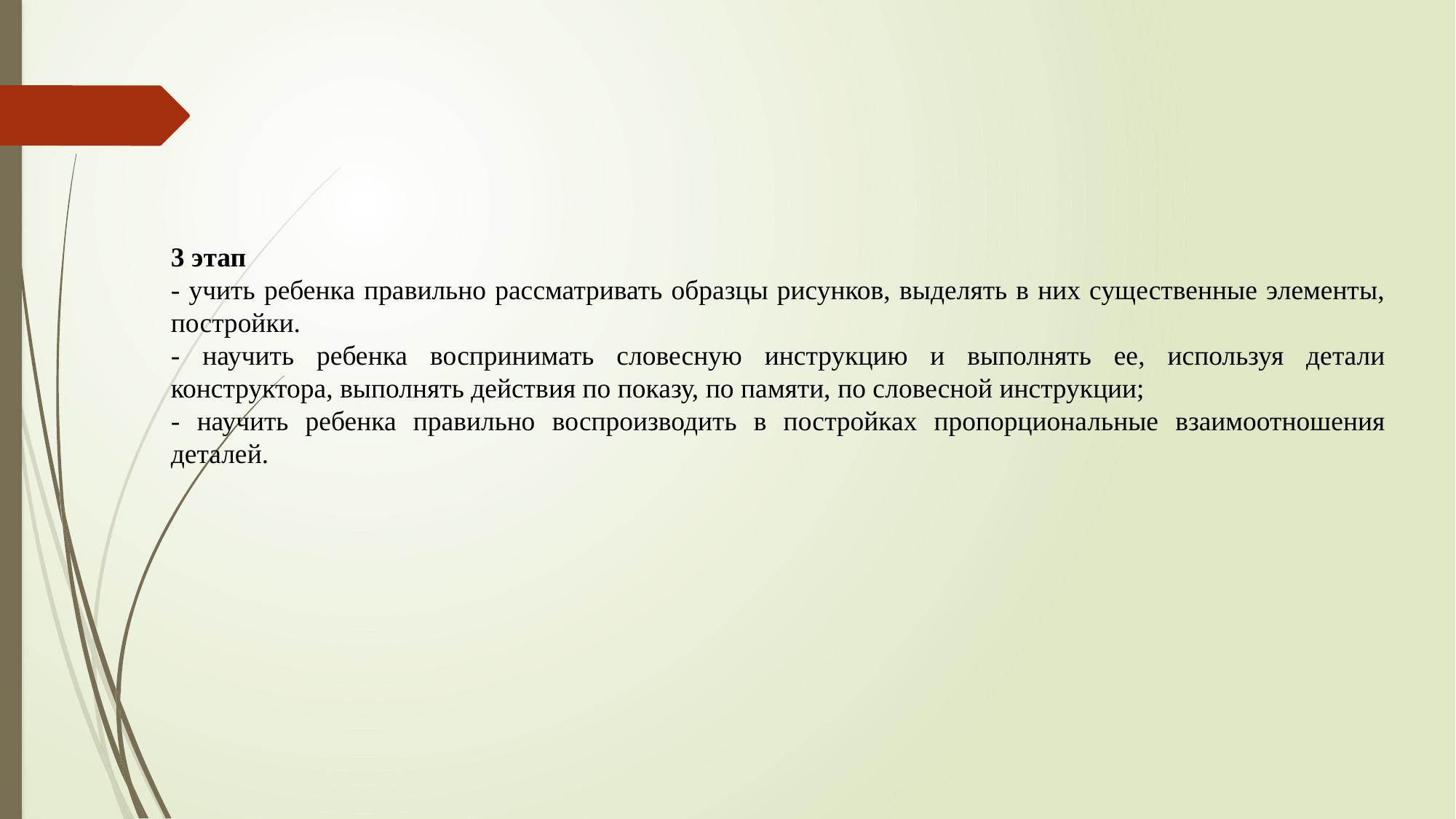

3 этап
- учить ребенка правильно рассматривать образцы рисунков, выделять в них существенные элементы, постройки.
- научить ребенка воспринимать словесную инструкцию и выполнять ее, используя детали конструктора, выполнять действия по показу, по памяти, по словесной инструкции;
- научить ребенка правильно воспроизводить в постройках пропорциональные взаимоотношения деталей.